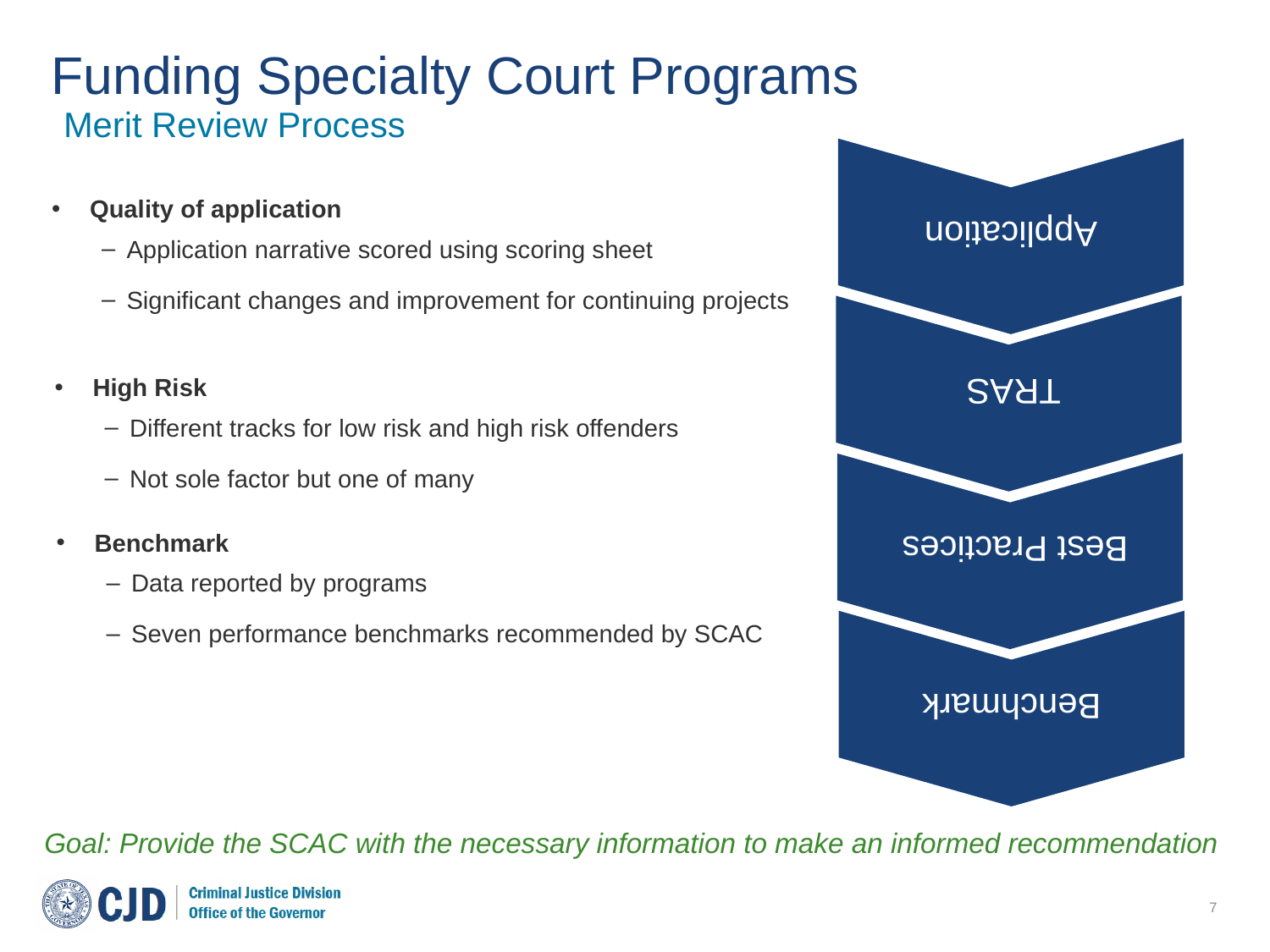

# Funding Specialty Court Programs
Application
Merit Review Process
Quality of application
Application narrative scored using scoring sheet
Significant changes and improvement for continuing projects
TRAS
High Risk
Different tracks for low risk and high risk offenders
Not sole factor but one of many

Best Practices
Benchmark
Data reported by programs
Seven performance benchmarks recommended by SCAC
Benchmark
Goal: Provide the SCAC with the necessary information to make an informed recommendation
7